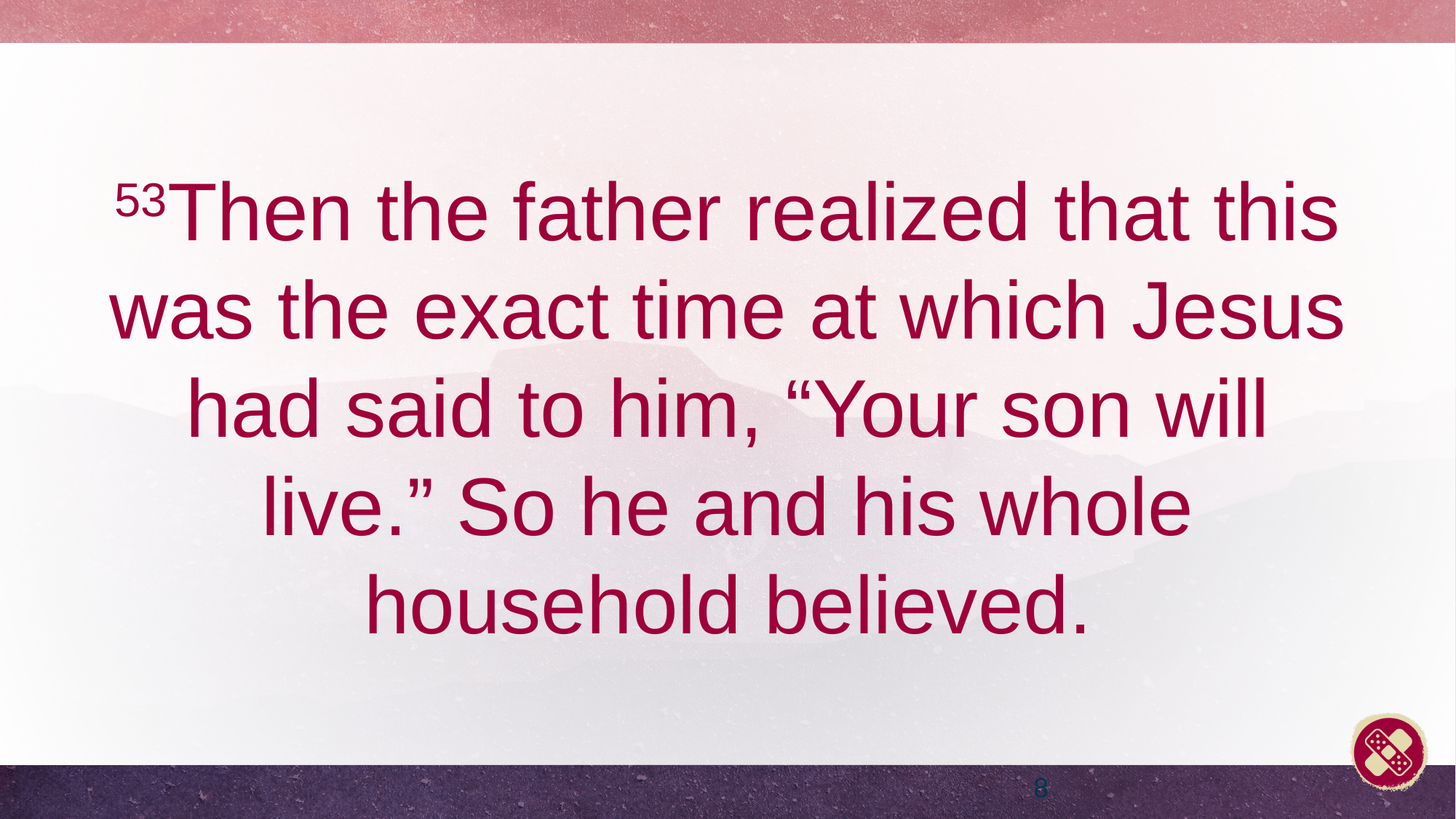

53Then the father realized that this was the exact time at which Jesus had said to him, “Your son will live.” So he and his whole household believed.
8